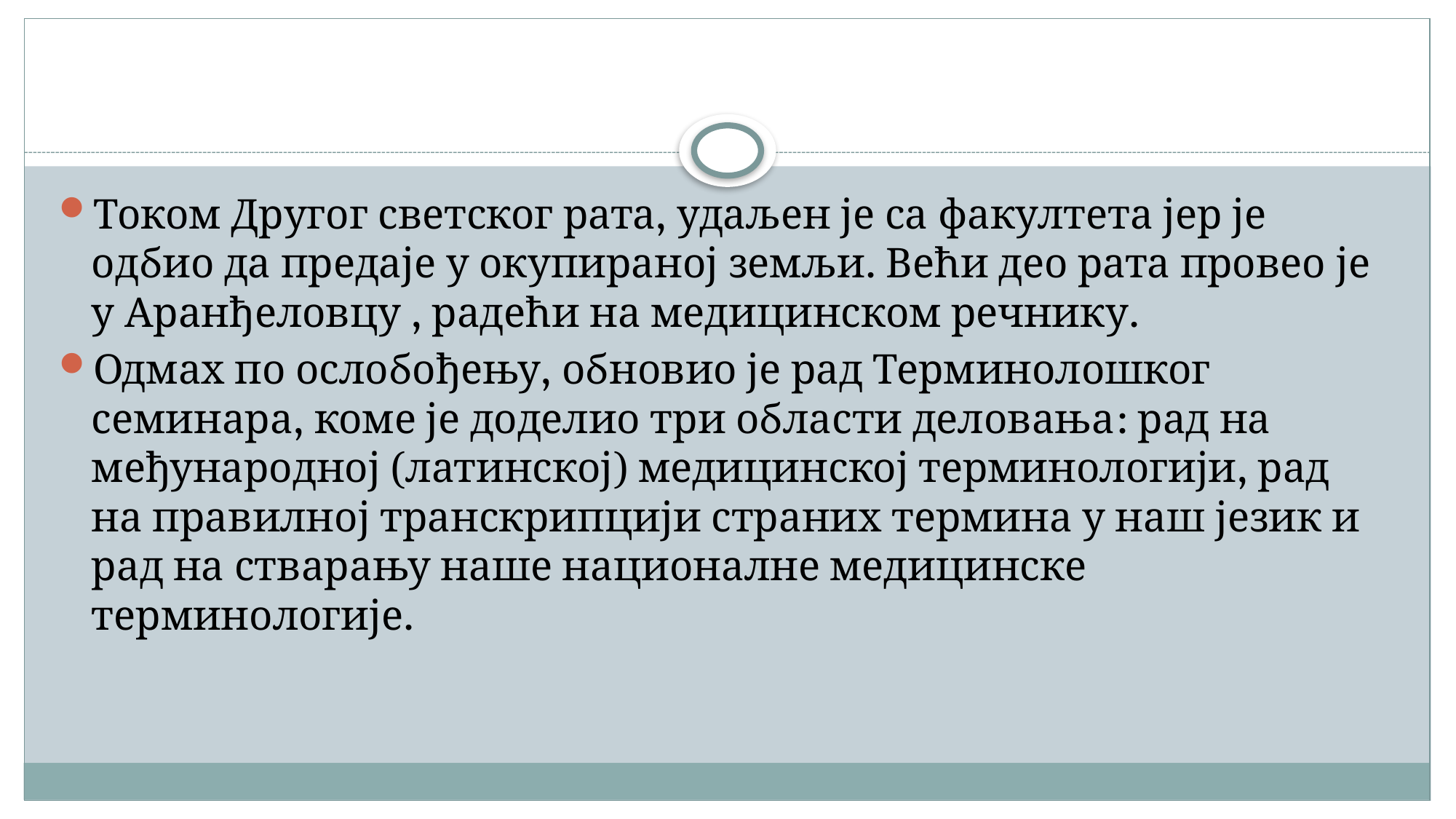

#
Током Другог светског рата, удаљен је са факултета јер је одбио да предаје у окупираној земљи. Већи део рата провео је у Аранђеловцу , радећи на медицинском речнику.
Одмах по ослобођењу, обновио је рад Терминолошког семинара, коме је доделио три области деловања: рад на међународној (латинској) медицинској терминологији, рад на правилној транскрипцији страних термина у наш језик и рад на стварању наше националне медицинске терминологије.